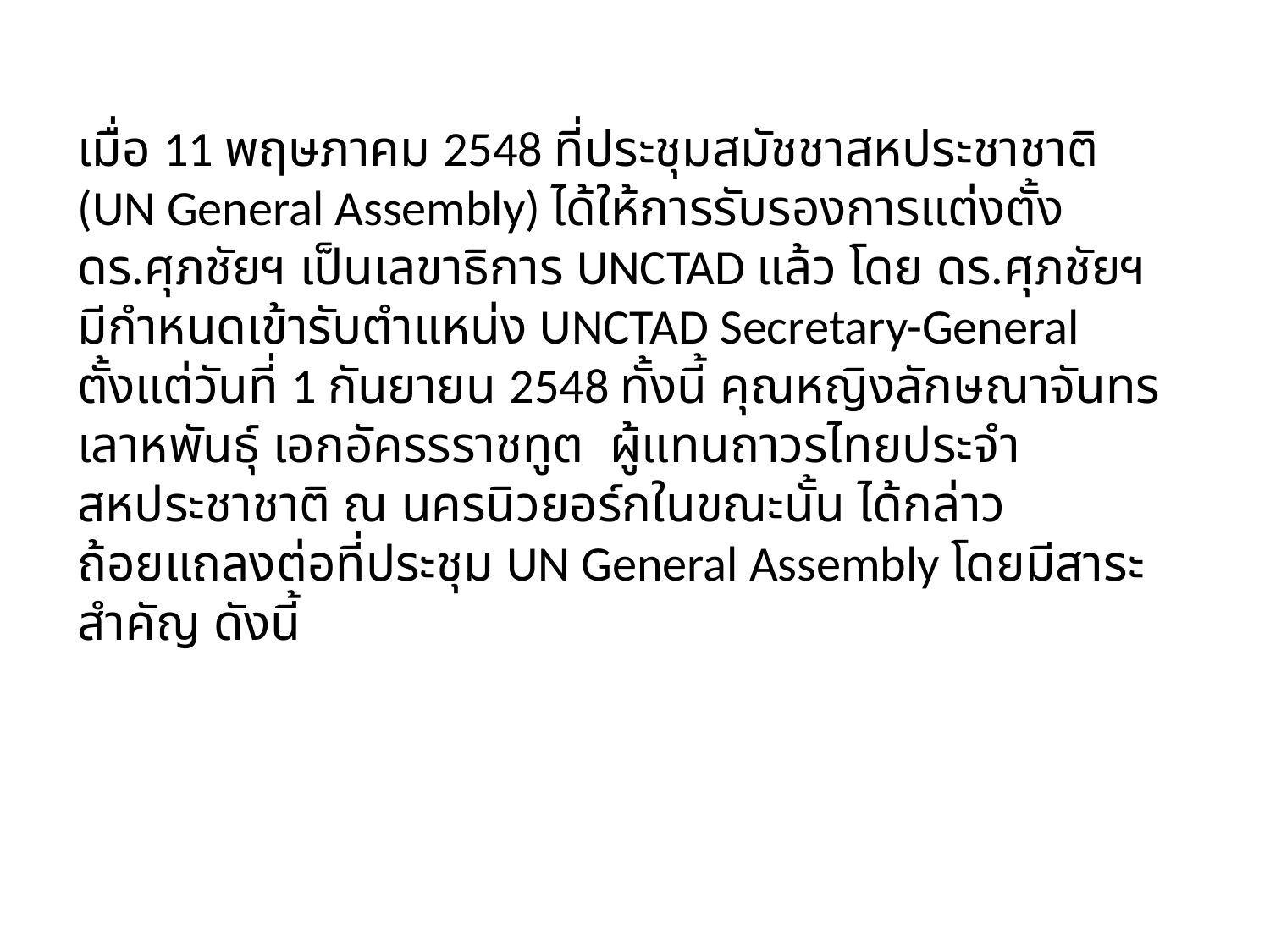

เมื่อ 11 พฤษภาคม 2548 ที่ประชุมสมัชชาสหประชาชาติ (UN General Assembly) ได้ให้การรับรองการแต่งตั้ง ดร.ศุภชัยฯ เป็นเลขาธิการ UNCTAD แล้ว โดย ดร.ศุภชัยฯ มีกำหนดเข้ารับตำแหน่ง UNCTAD Secretary-General ตั้งแต่วันที่ 1 กันยายน 2548 ทั้งนี้ คุณหญิงลักษณาจันทร เลาหพันธุ์ เอกอัครรราชทูต  ผู้แทนถาวรไทยประจำสหประชาชาติ ณ นครนิวยอร์กในขณะนั้น ได้กล่าวถ้อยแถลงต่อที่ประชุม UN General Assembly โดยมีสาระสำคัญ ดังนี้